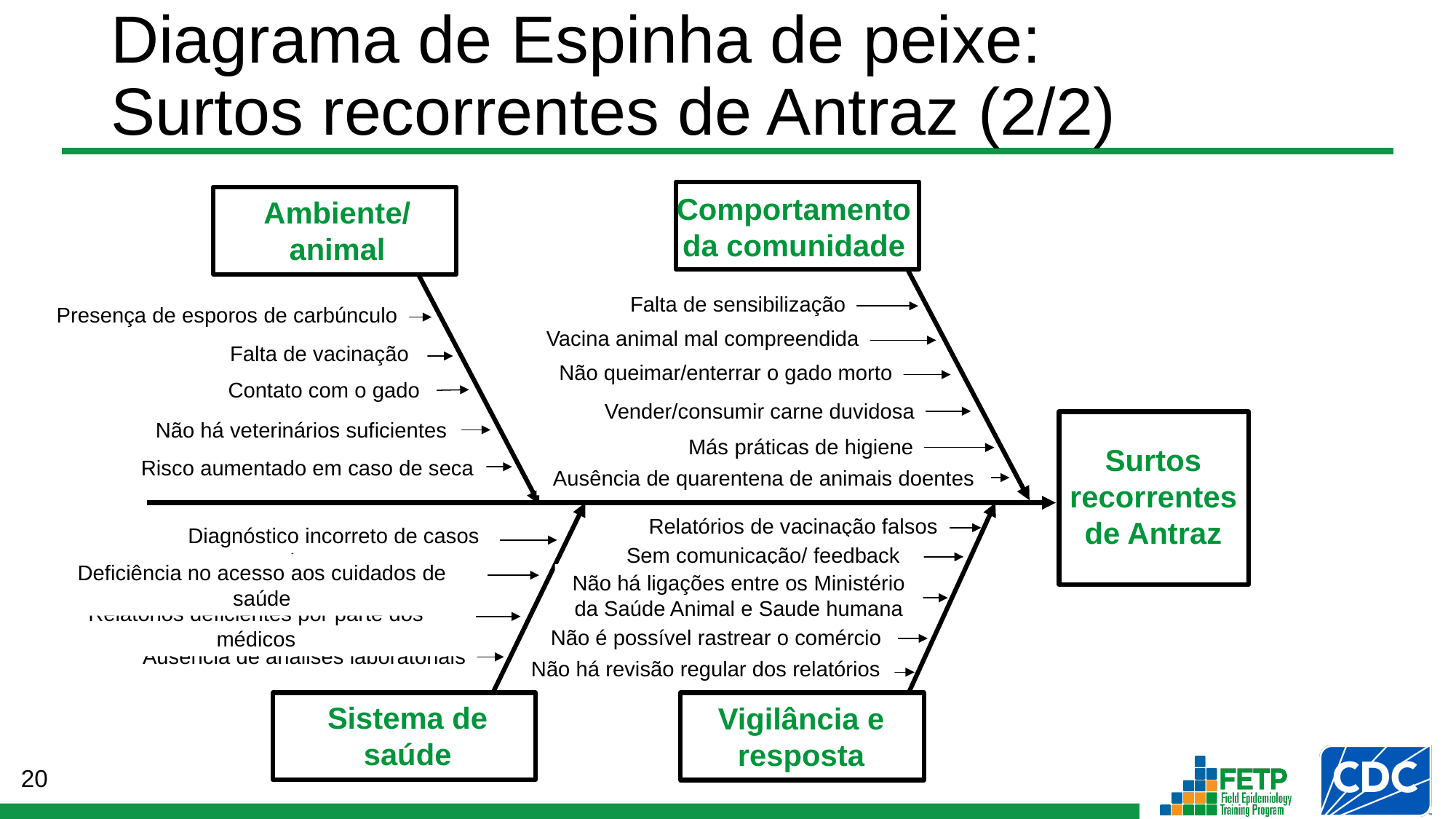

# Diagrama de Espinha de peixe: Surtos recorrentes de Antraz (2/2)

Comportamento da comunidade
Surtos recorrentes de Antraz
Sistema de saúde
Vigilância e resposta
Ambiente/
animal
Falta de sensibilização
Vacina animal mal compreendida
Não queimar/enterrar o gado morto
Vender/consumir carne duvidosa
Más práticas de higiene
Ausência de quarentena de animais doentes
Presença de esporos de carbúnculo
Falta de vacinação
Contato com o gado
Não há veterinários suficientes
Risco aumentado em caso de seca
Relatórios de vacinação falsos
Diagnóstico incorreto de casos humanos
Deficiência no acesso aos cuidados de saúde
Relatórios deficientes por parte dos médicos
Ausência de análises laboratoriais
Sem comunicação/ feedback
Não há ligações entre os Ministério da Saúde Animal e Saude humana
Não é possível rastrear o comércio ilegal de animais
Não há revisão regular dos relatórios